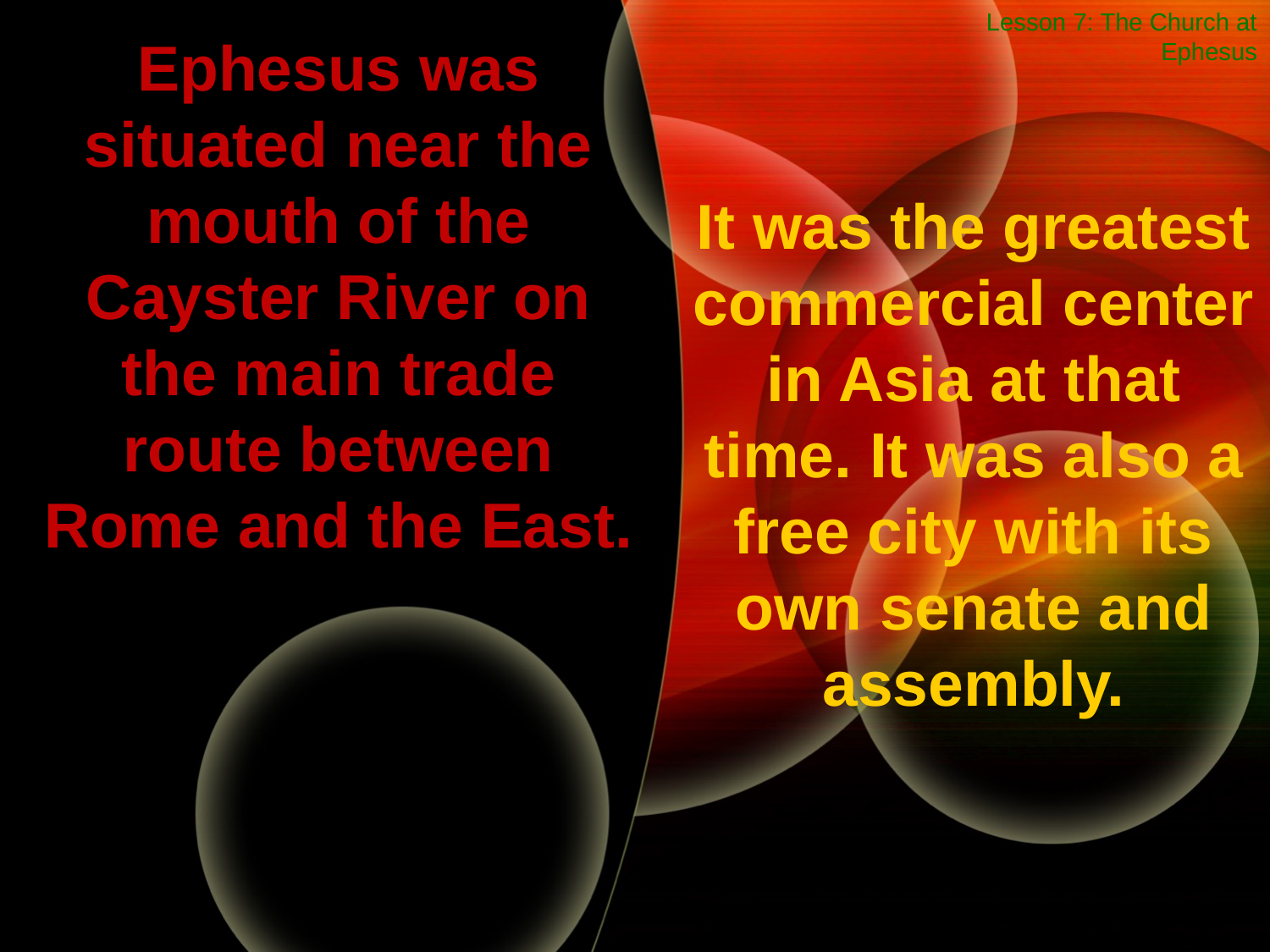

Lesson 7: The Church at Ephesus
Ephesus was situated near the mouth of the Cayster River on the main trade route between Rome and the East.
It was the greatest commercial center in Asia at that time. It was also a free city with its own senate and assembly.